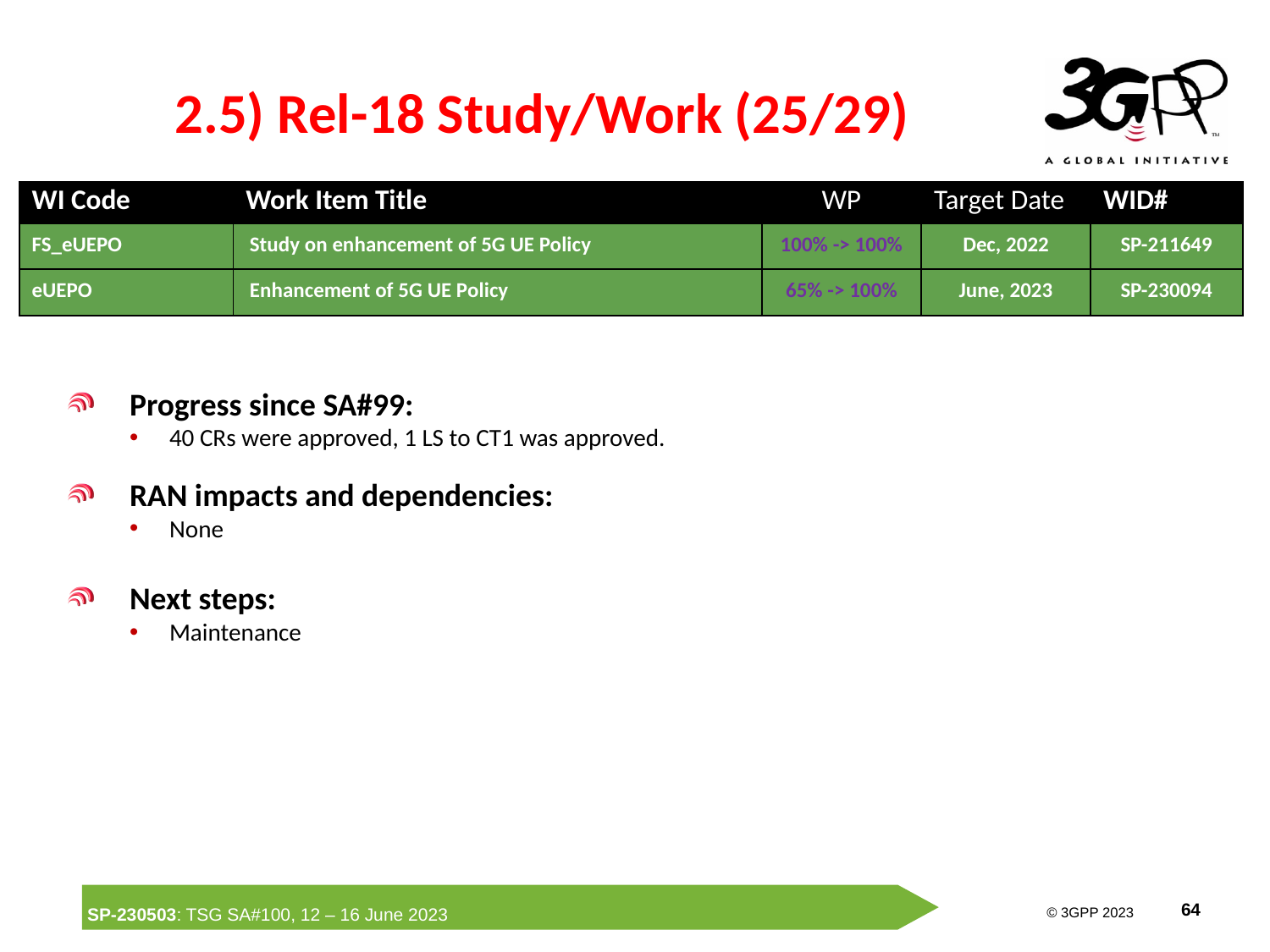

# 2.5) Rel-18 Study/Work (25/29)
| WI Code | Work Item Title | WP | Target Date | WID# |
| --- | --- | --- | --- | --- |
| FS\_eUEPO | Study on enhancement of 5G UE Policy | 100% -> 100% | Dec, 2022 | SP-211649 |
| eUEPO | Enhancement of 5G UE Policy | 65% -> 100% | June, 2023 | SP-230094 |
Progress since SA#99:
40 CRs were approved, 1 LS to CT1 was approved.

RAN impacts and dependencies:
None

Next steps:
Maintenance